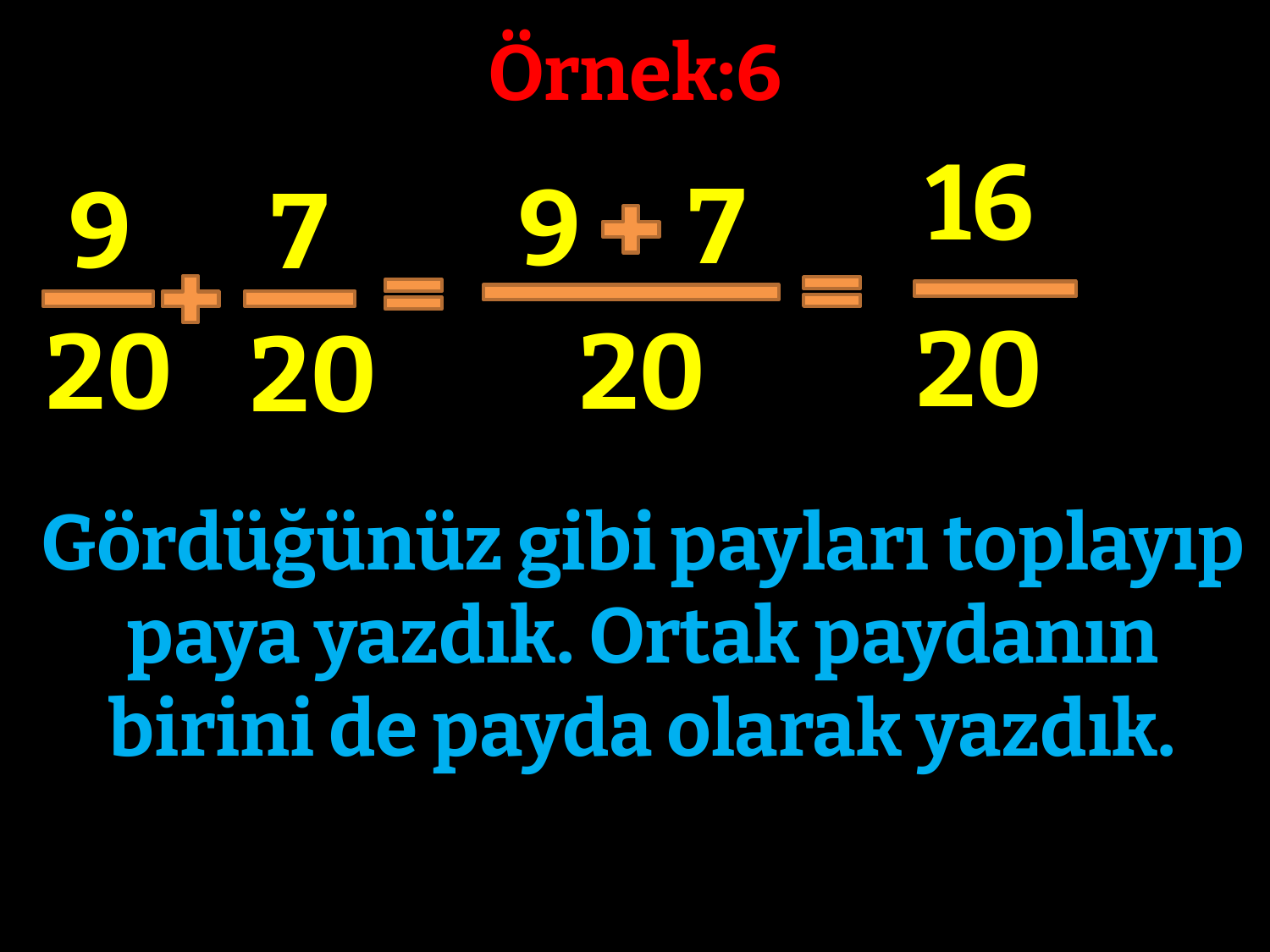

Örnek:6
16
7
9
9
7

20
#
20
20
20
Gördüğünüz gibi payları toplayıp paya yazdık. Ortak paydanın birini de payda olarak yazdık.